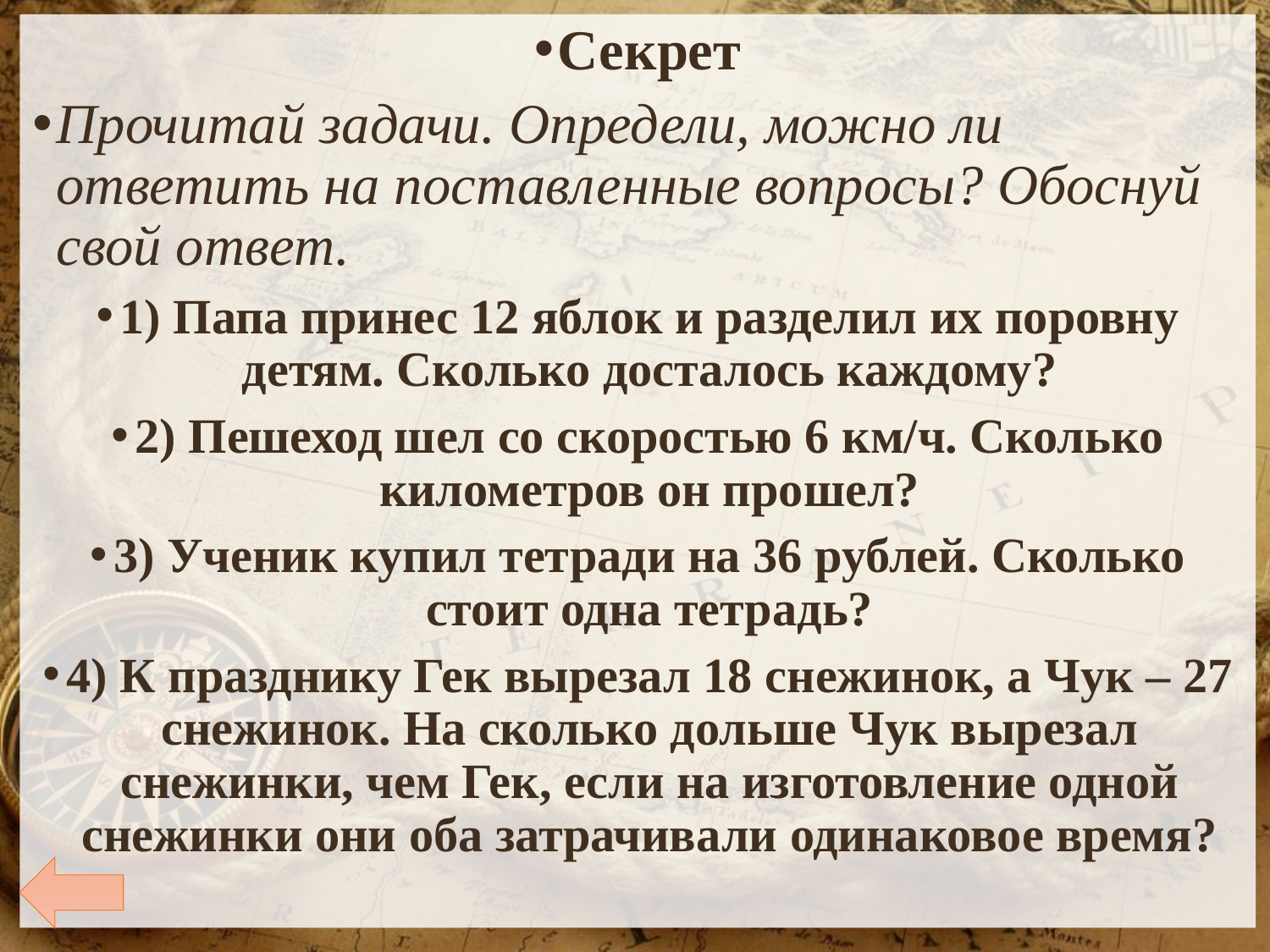

Секрет
Прочитай задачи. Определи, можно ли ответить на поставленные вопросы? Обоснуй свой ответ.
1) Папа принес 12 яблок и разделил их поровну детям. Сколько досталось каждому?
2) Пешеход шел со скоростью 6 км/ч. Сколько километров он прошел?
3) Ученик купил тетради на 36 рублей. Сколько стоит одна тетрадь?
4) К празднику Гек вырезал 18 снежинок, а Чук – 27 снежинок. На сколько дольше Чук вырезал снежинки, чем Гек, если на изготовление одной снежинки они оба затрачивали одинаковое время?